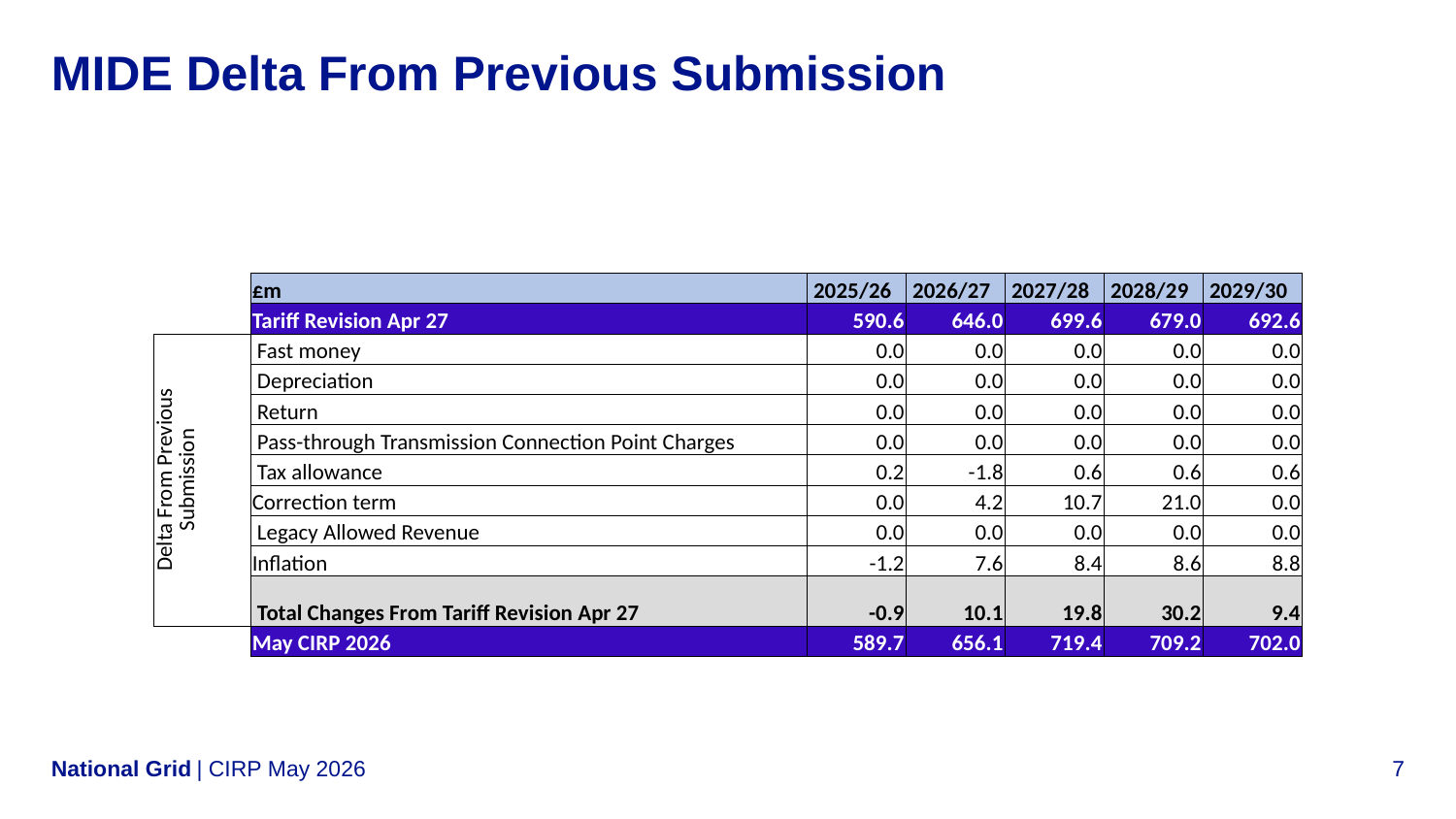

# MIDE Delta From Previous Submission
|  | £m | 2025/26 | 2026/27 | 2027/28 | 2028/29 | 2029/30 |
| --- | --- | --- | --- | --- | --- | --- |
|  | Tariff Revision Apr 27 | 590.6 | 646.0 | 699.6 | 679.0 | 692.6 |
| Delta From Previous Submission | Fast money | 0.0 | 0.0 | 0.0 | 0.0 | 0.0 |
|  | Depreciation | 0.0 | 0.0 | 0.0 | 0.0 | 0.0 |
|  | Return | 0.0 | 0.0 | 0.0 | 0.0 | 0.0 |
|  | Pass-through Transmission Connection Point Charges | 0.0 | 0.0 | 0.0 | 0.0 | 0.0 |
|  | Tax allowance | 0.2 | -1.8 | 0.6 | 0.6 | 0.6 |
|  | Correction term | 0.0 | 4.2 | 10.7 | 21.0 | 0.0 |
|  | Legacy Allowed Revenue | 0.0 | 0.0 | 0.0 | 0.0 | 0.0 |
|  | Inflation | -1.2 | 7.6 | 8.4 | 8.6 | 8.8 |
|  | Total Changes From Tariff Revision Apr 27 | -0.9 | 10.1 | 19.8 | 30.2 | 9.4 |
|  | May CIRP 2026 | 589.7 | 656.1 | 719.4 | 709.2 | 702.0 |
| CIRP May 2026